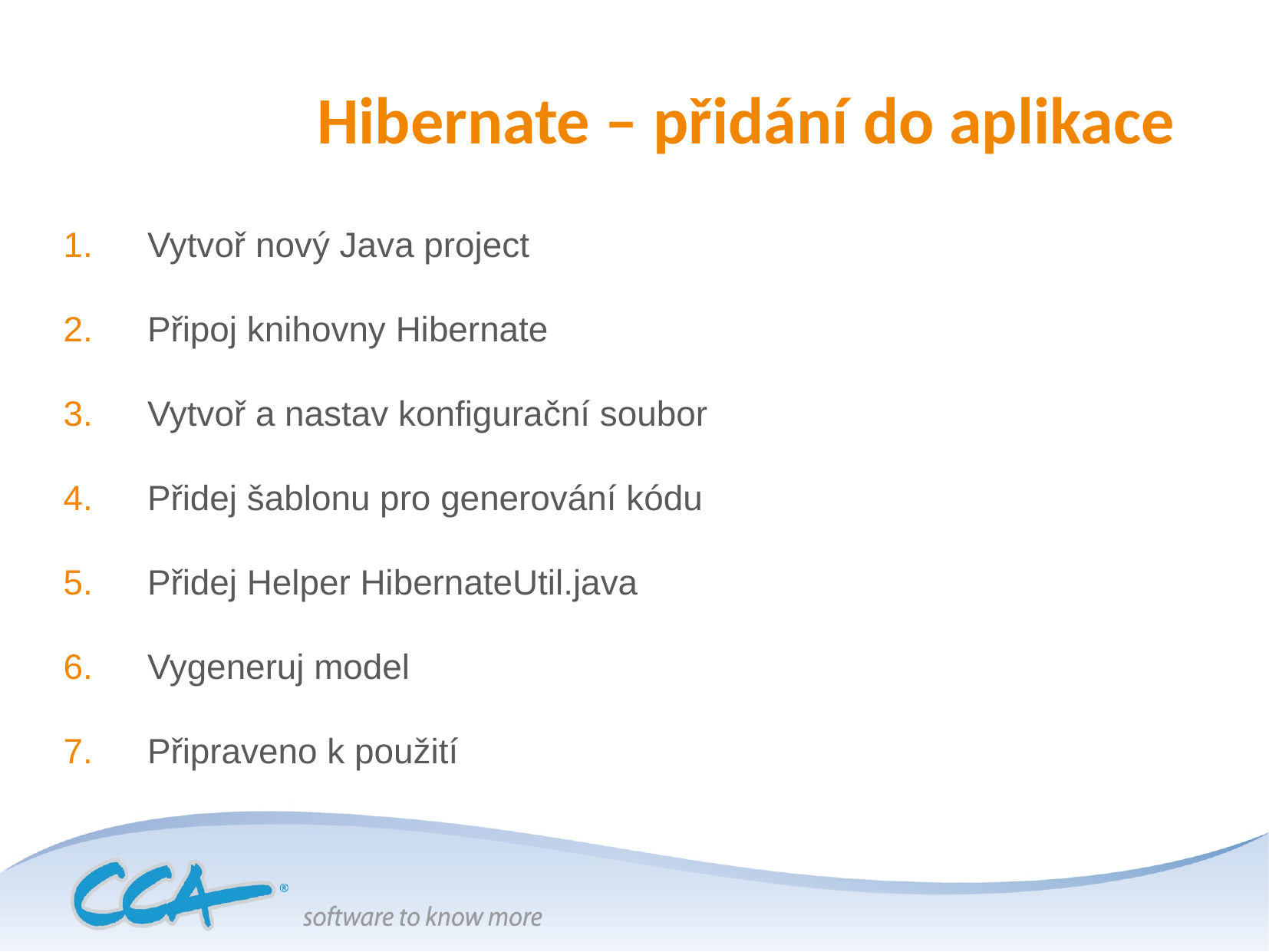

# Hibernate – přidání do aplikace
Vytvoř nový Java project
Připoj knihovny Hibernate
Vytvoř a nastav konfigurační soubor
Přidej šablonu pro generování kódu
Přidej Helper HibernateUtil.java
Vygeneruj model
Připraveno k použití